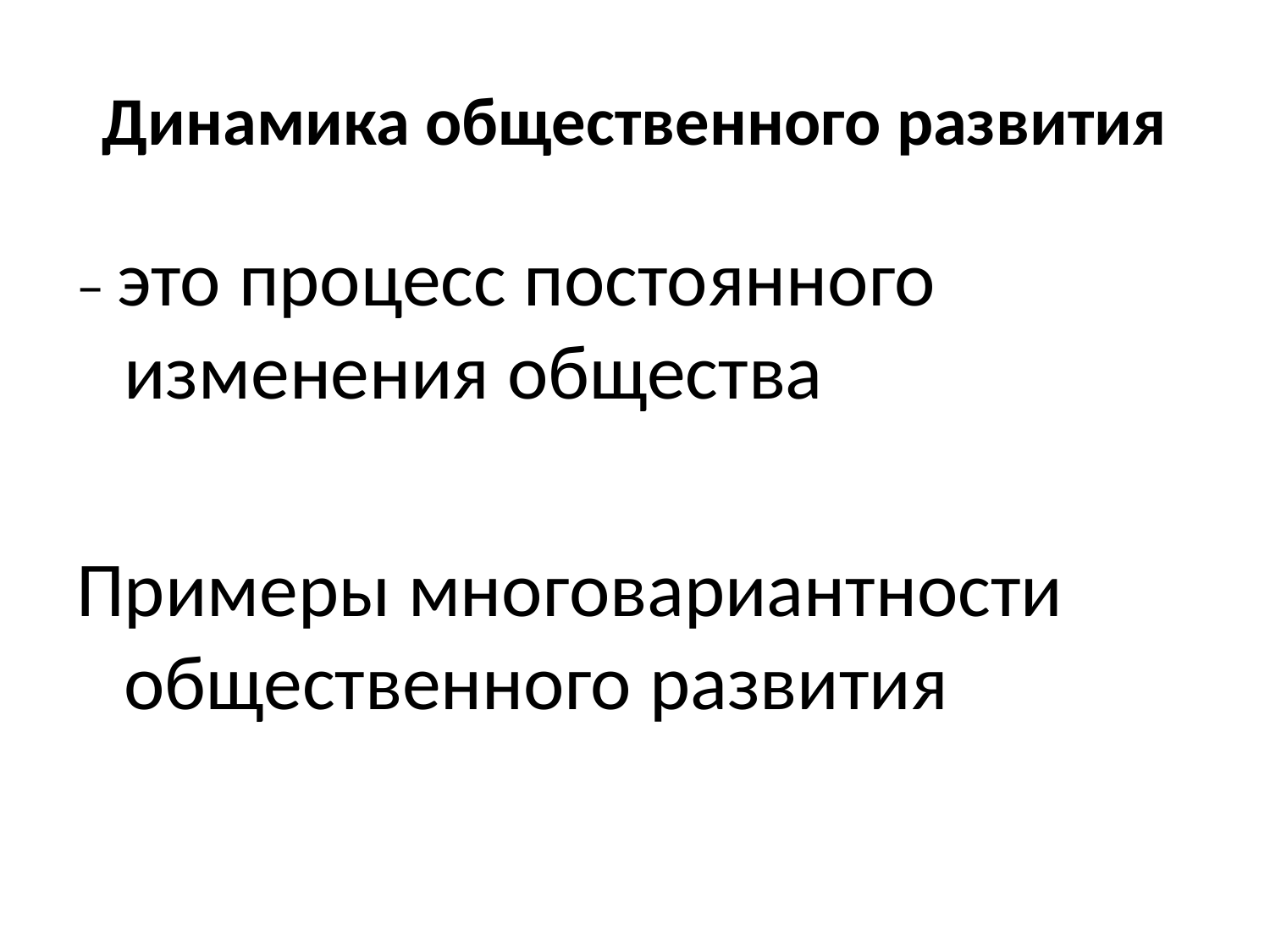

# Динамика общественного развития
– это процесс постоянного изменения общества

Примеры многовариантности общественного развития